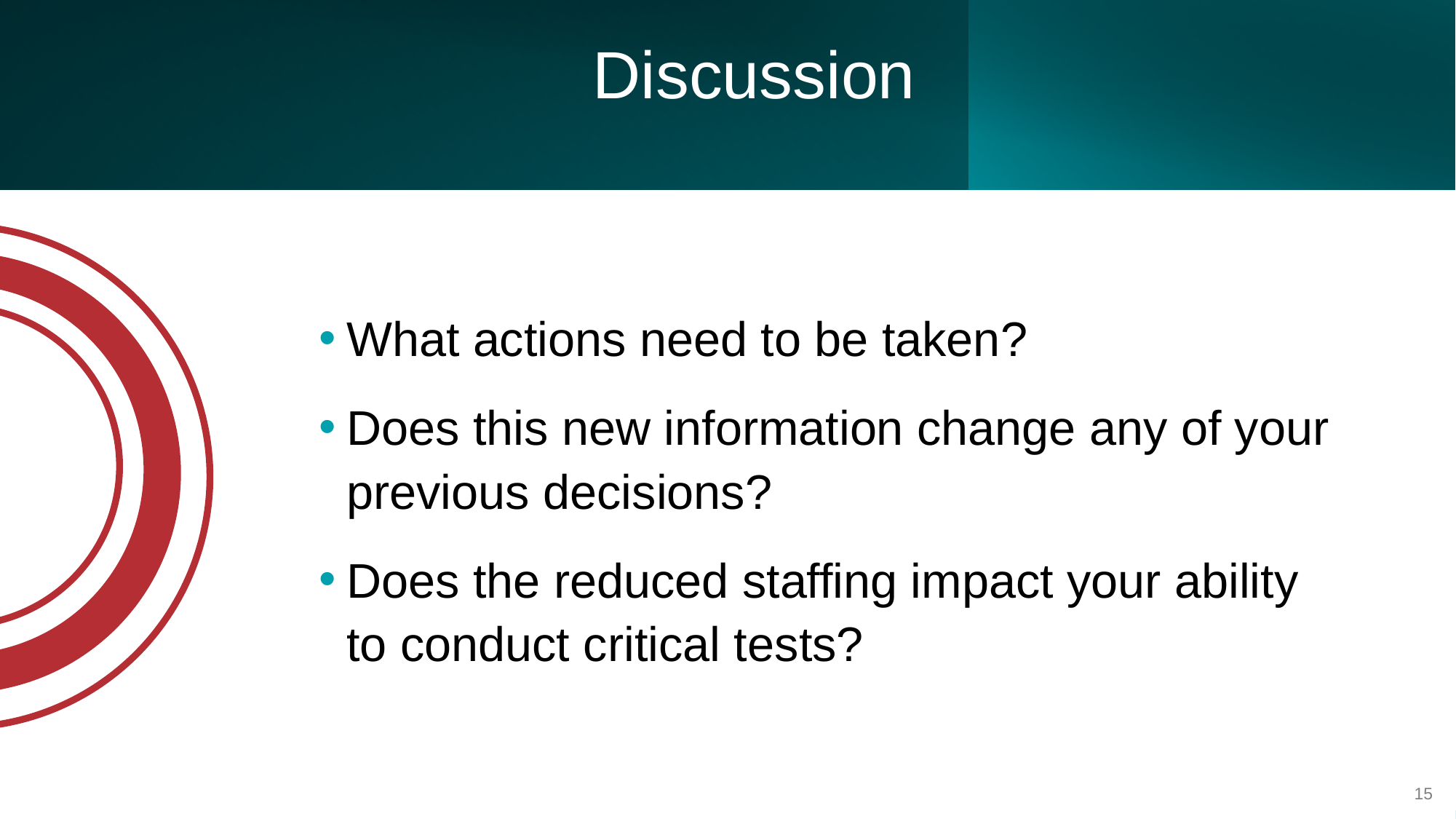

# Discussion

What actions need to be taken?
Does this new information change any of your previous decisions?
Does the reduced staffing impact your ability to conduct critical tests?
15